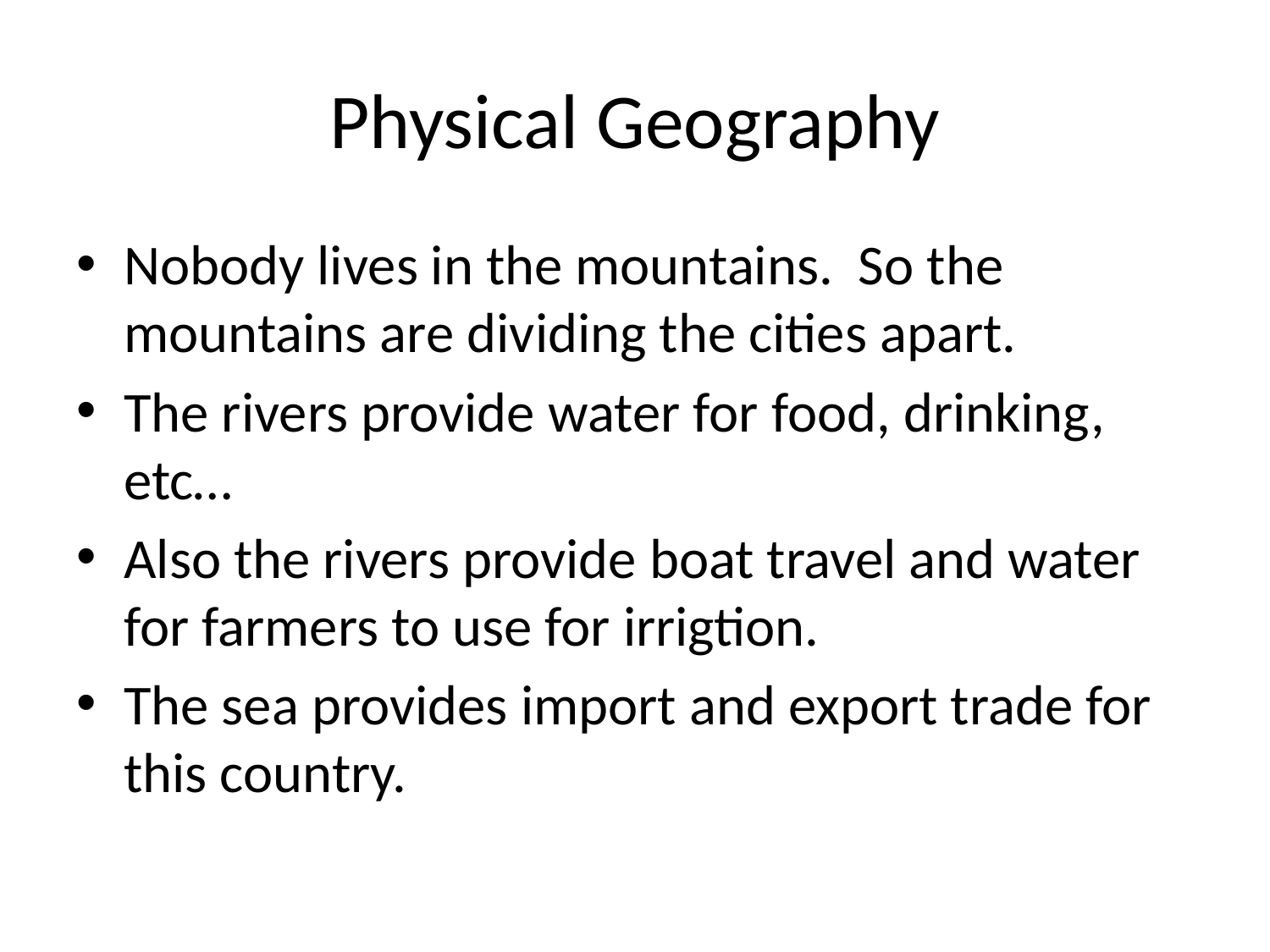

# Physical Geography
Nobody lives in the mountains.  So the mountains are dividing the cities apart.
The rivers provide water for food, drinking, etc…
Also the rivers provide boat travel and water for farmers to use for irrigtion.
The sea provides import and export trade for this country.